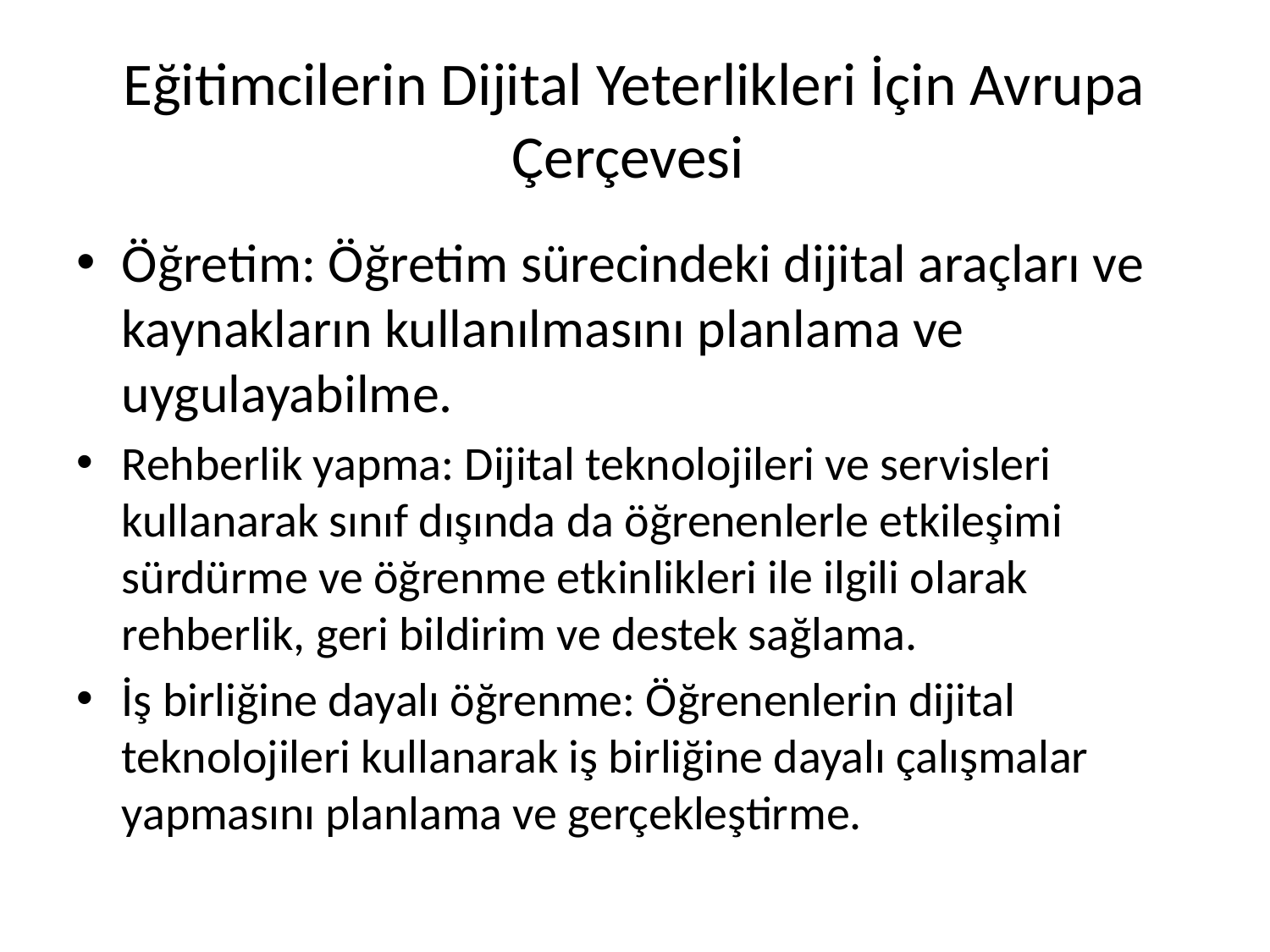

# Eğitimcilerin Dijital Yeterlikleri İçin Avrupa Çerçevesi
Öğretim: Öğretim sürecindeki dijital araçları ve kaynakların kullanılmasını planlama ve uygulayabilme.
Rehberlik yapma: Dijital teknolojileri ve servisleri kullanarak sınıf dışında da öğrenenlerle etkileşimi sürdürme ve öğrenme etkinlikleri ile ilgili olarak rehberlik, geri bildirim ve destek sağlama.
İş birliğine dayalı öğrenme: Öğrenenlerin dijital teknolojileri kullanarak iş birliğine dayalı çalışmalar yapmasını planlama ve gerçekleştirme.